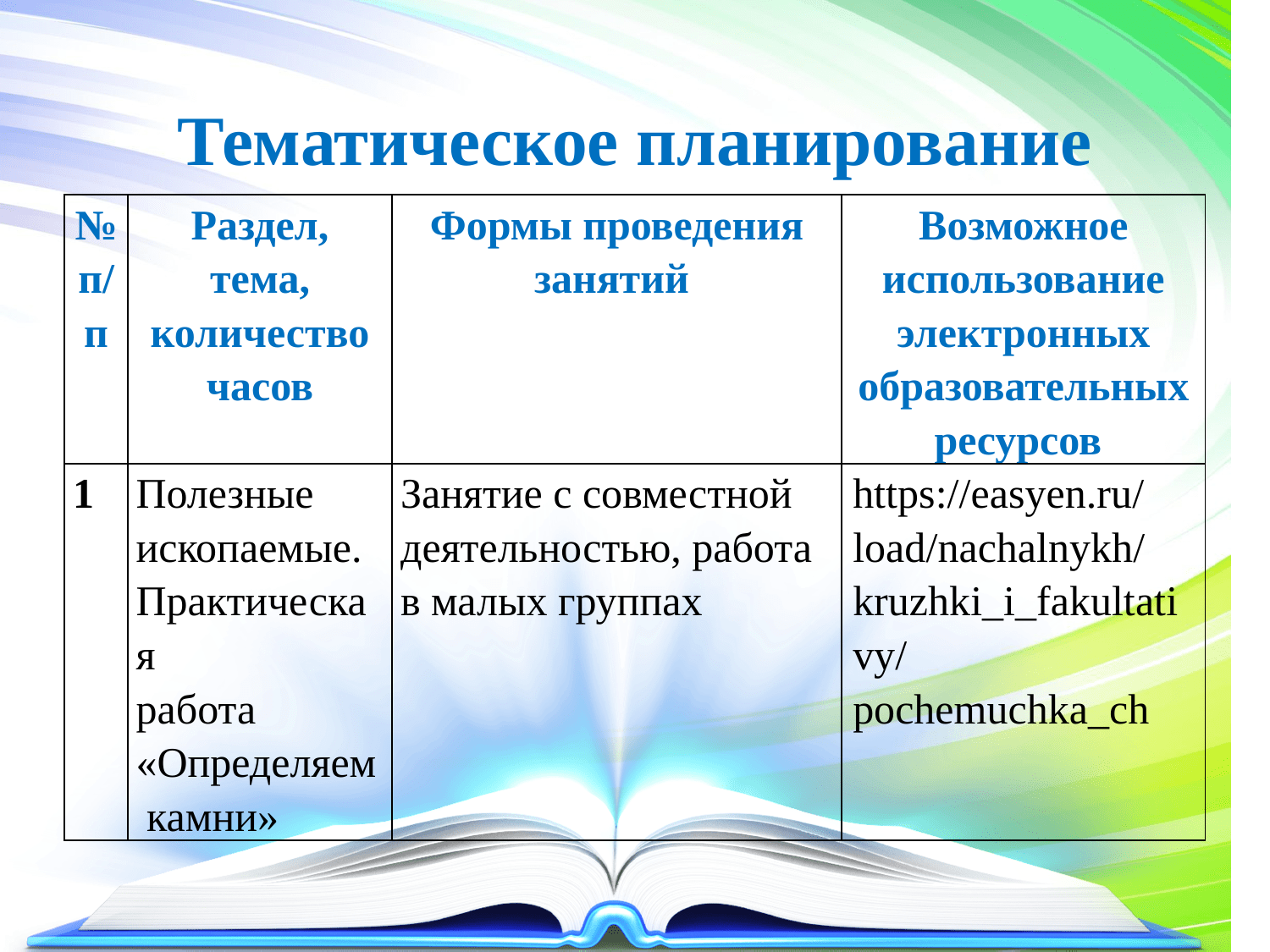

# Тематическое планирование
| № п/п | Раздел, тема, количество часов | Формы проведения занятий | Возможное использование электронных образовательных ресурсов |
| --- | --- | --- | --- |
| 1 | Полезные ископаемые. Практическая работа «Определяем камни» | Занятие с совместной деятельностью, работа в малых группах | https://easyen.ru/load/nachalnykh/kruzhki\_i\_fakultativy/pochemuchka\_ch |